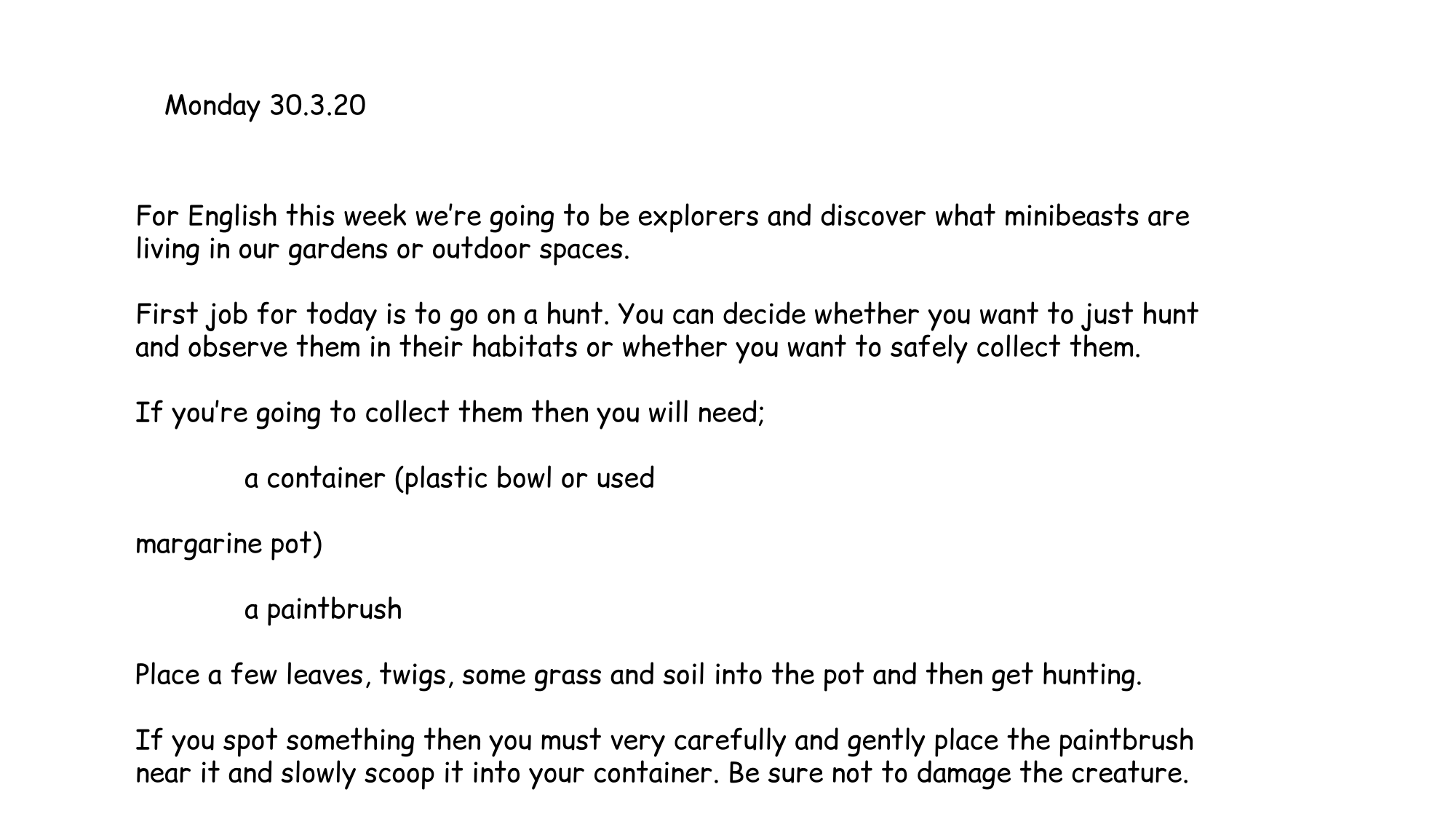

Monday 30.3.20
For English this week we’re going to be explorers and discover what minibeasts are living in our gardens or outdoor spaces.

First job for today is to go on a hunt. You can decide whether you want to just hunt and observe them in their habitats or whether you want to safely collect them.

If you’re going to collect them then you will need;
											a container (plastic bowl or used 																margarine pot)
											a paintbrush

Place a few leaves, twigs, some grass and soil into the pot and then get hunting.

If you spot something then you must very carefully and gently place the paintbrush near it and slowly scoop it into your container. Be sure not to damage the creature.

REMEMBER TO RELEASE YOUR MINIBEASTS BACK TO THEIR HABITATS